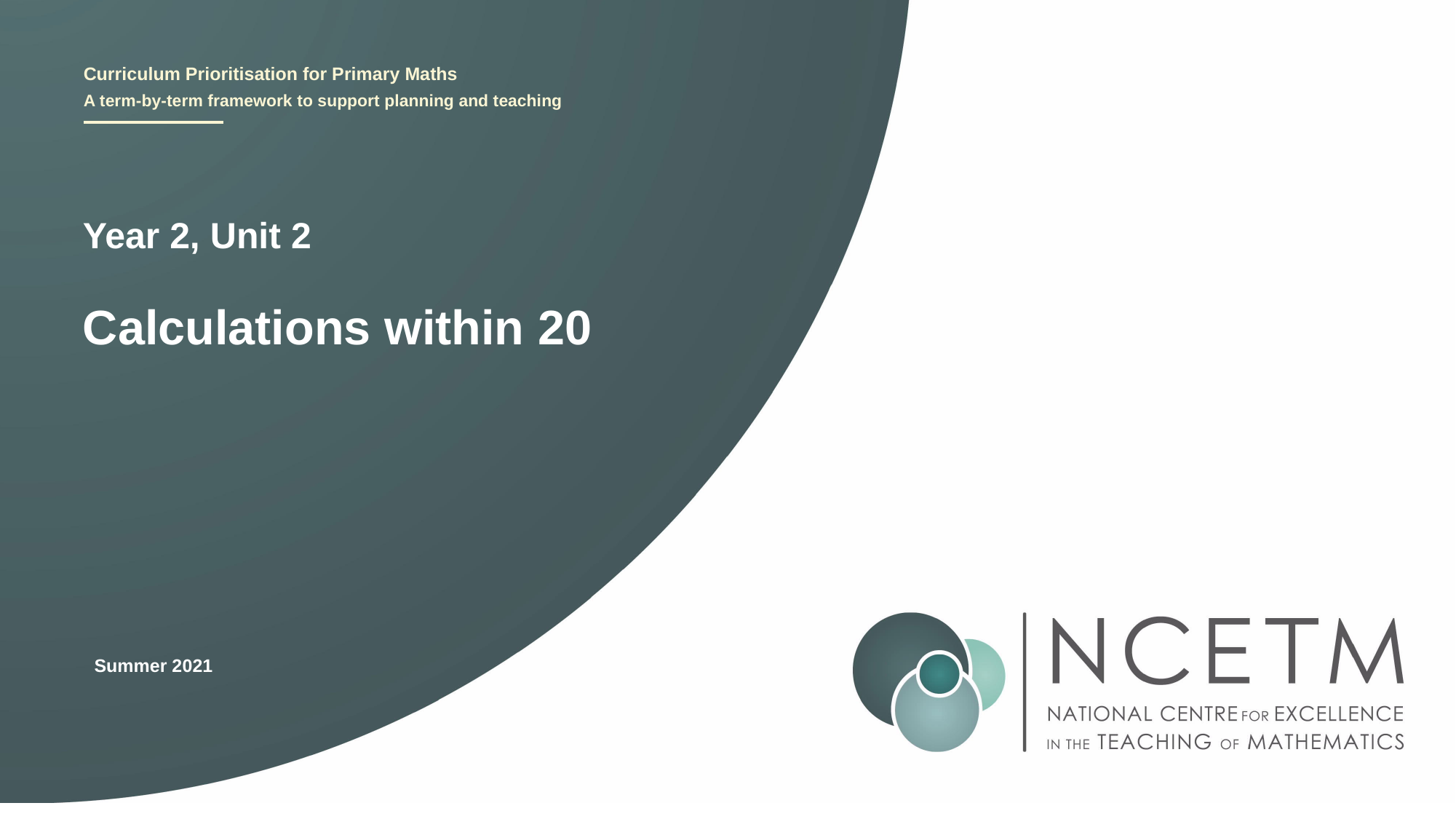

Year 2, Unit 2
Calculations within 20